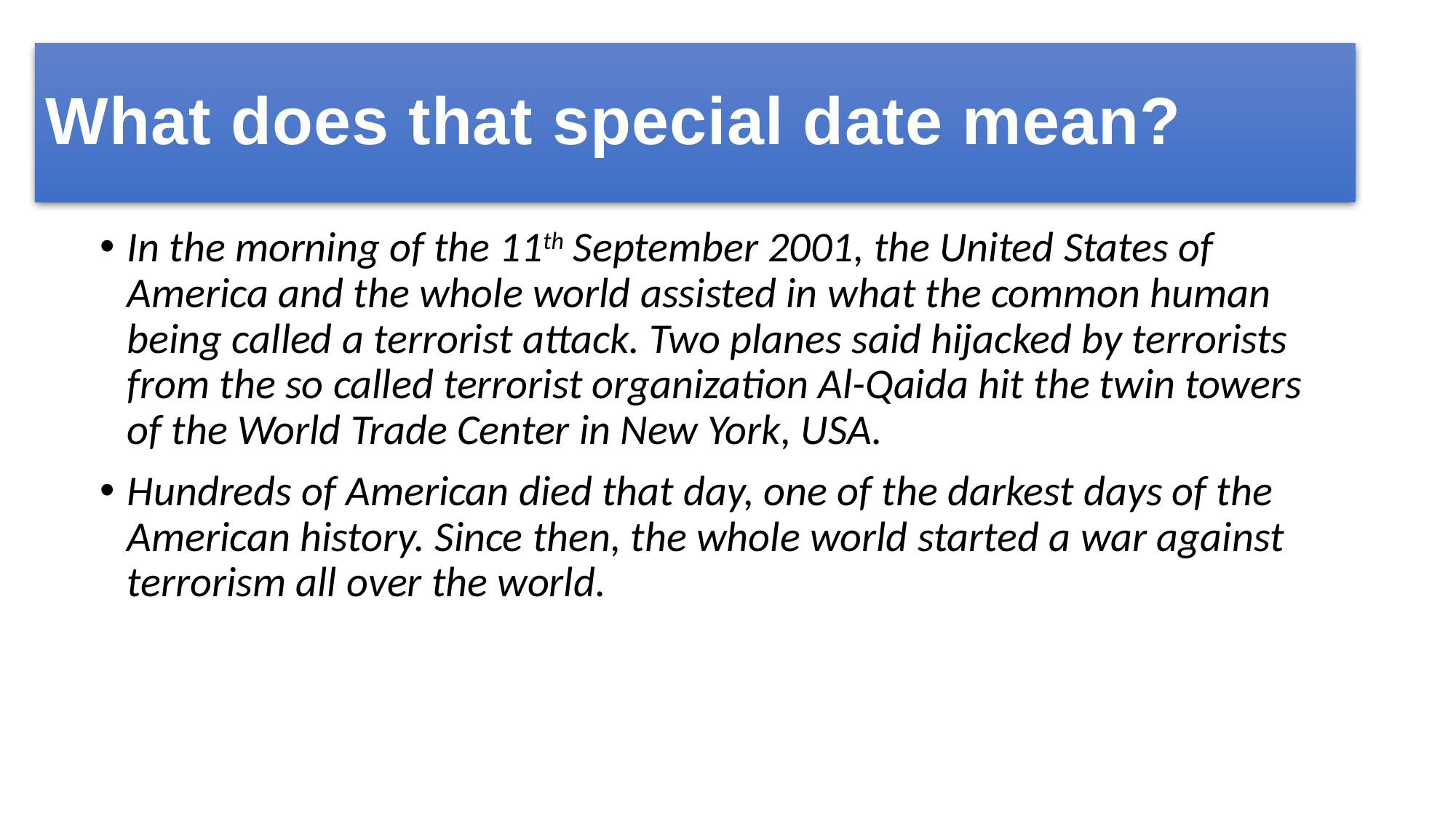

# What does that special date mean?
In the morning of the 11th September 2001, the United States of America and the whole world assisted in what the common human being called a terrorist attack. Two planes said hijacked by terrorists from the so called terrorist organization Al-Qaida hit the twin towers of the World Trade Center in New York, USA.
Hundreds of American died that day, one of the darkest days of the American history. Since then, the whole world started a war against terrorism all over the world.